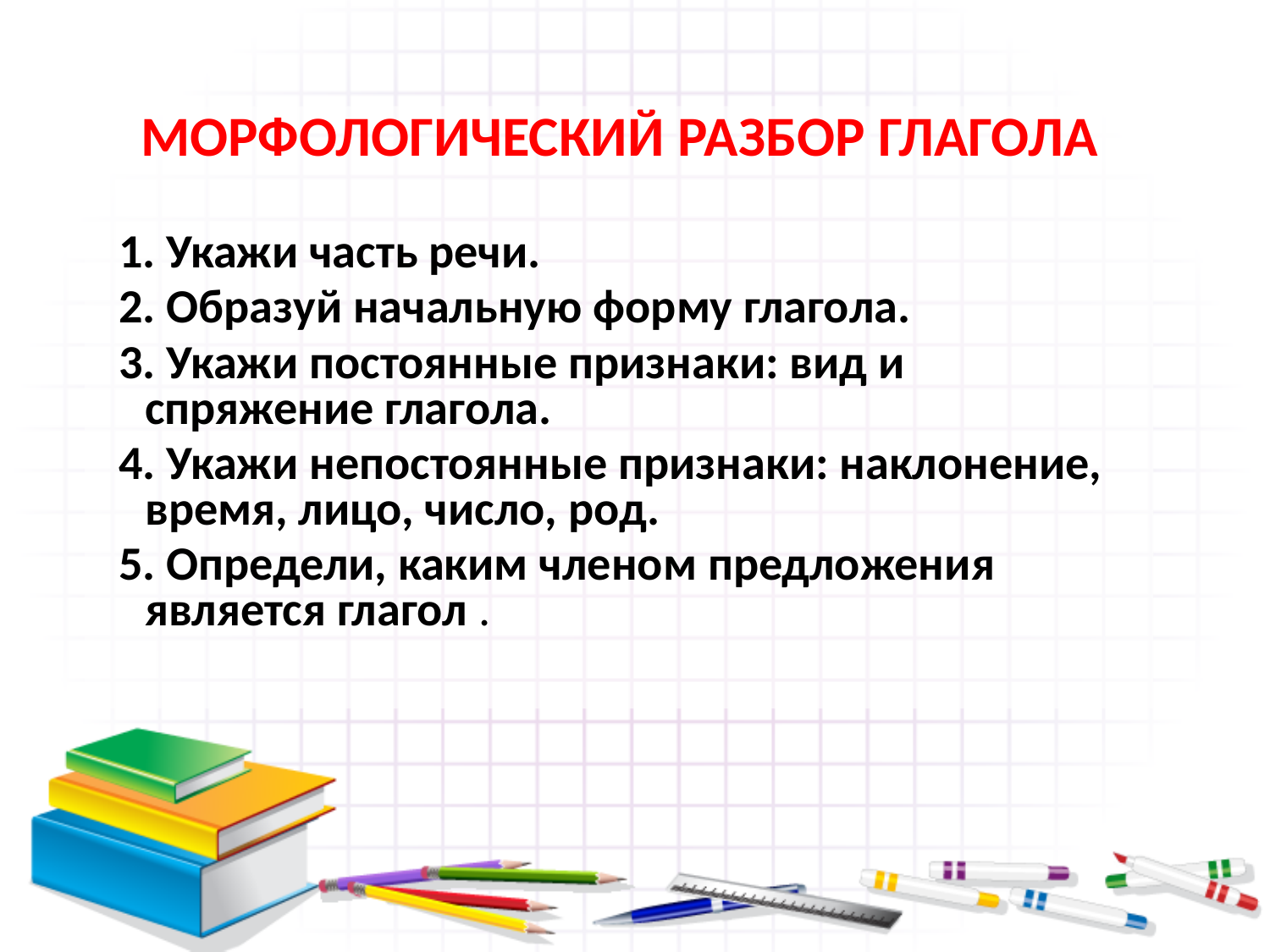

МОРФОЛОГИЧЕСКИЙ РАЗБОР ГЛАГОЛА

  1. Укажи часть речи.
  2. Образуй начальную форму глагола.
  3. Укажи постоянные признаки: вид и спряжение глагола.
  4. Укажи непостоянные признаки: наклонение, время, лицо, число, род.
  5. Определи, каким членом предложения является глагол .